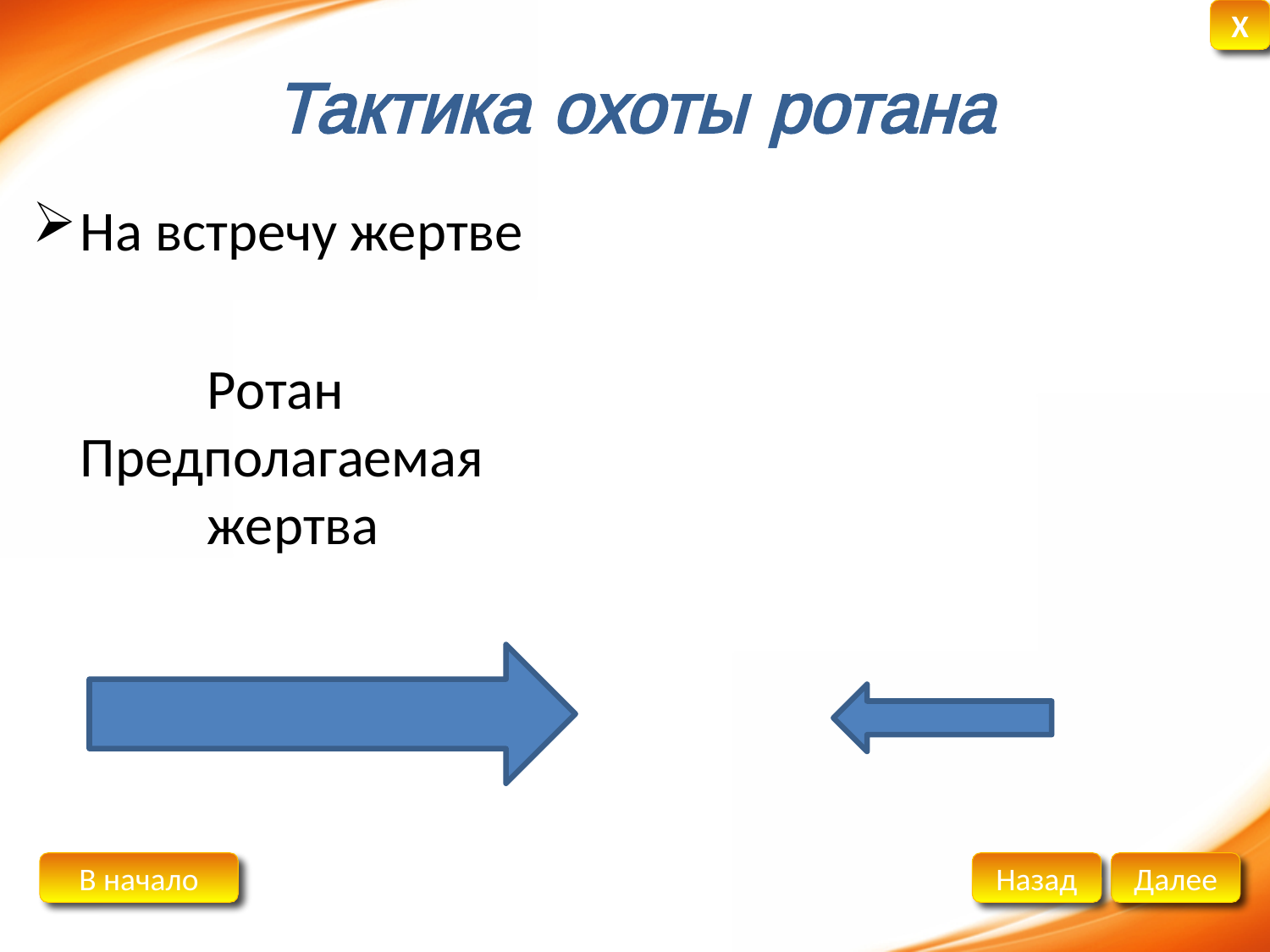

# Тактика охоты ротана
На встречу жертве

      	Ротан				Предполагаемая 							жертва